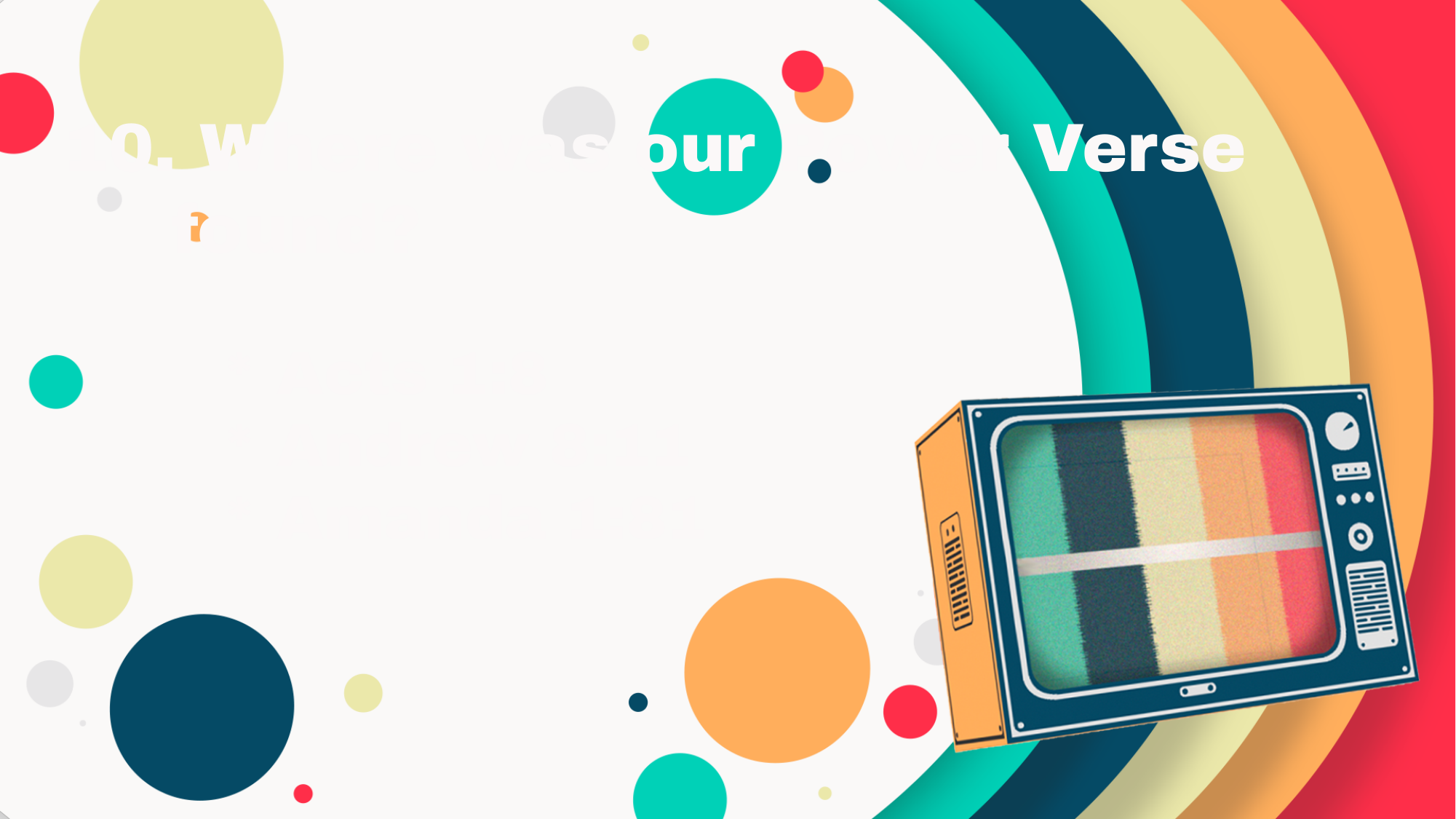

10. Where was our Power Verse 	 	found?
* Acts 1:8
* Andrew 8:11
* Amanda 1:81